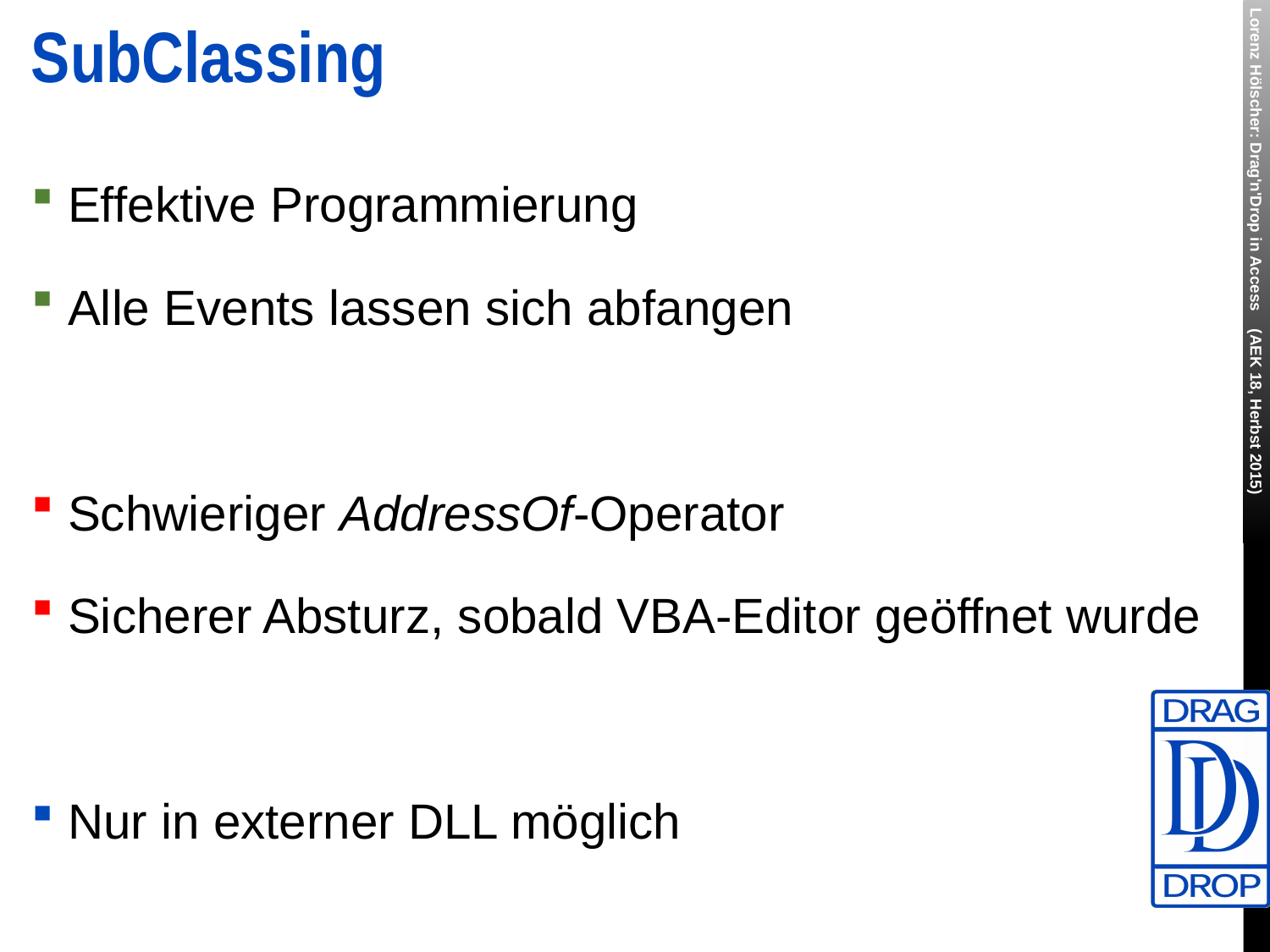

# SubClassing
Effektive Programmierung
Alle Events lassen sich abfangen

Schwieriger AddressOf-Operator
Sicherer Absturz, sobald VBA-Editor geöffnet wurde

Nur in externer DLL möglich